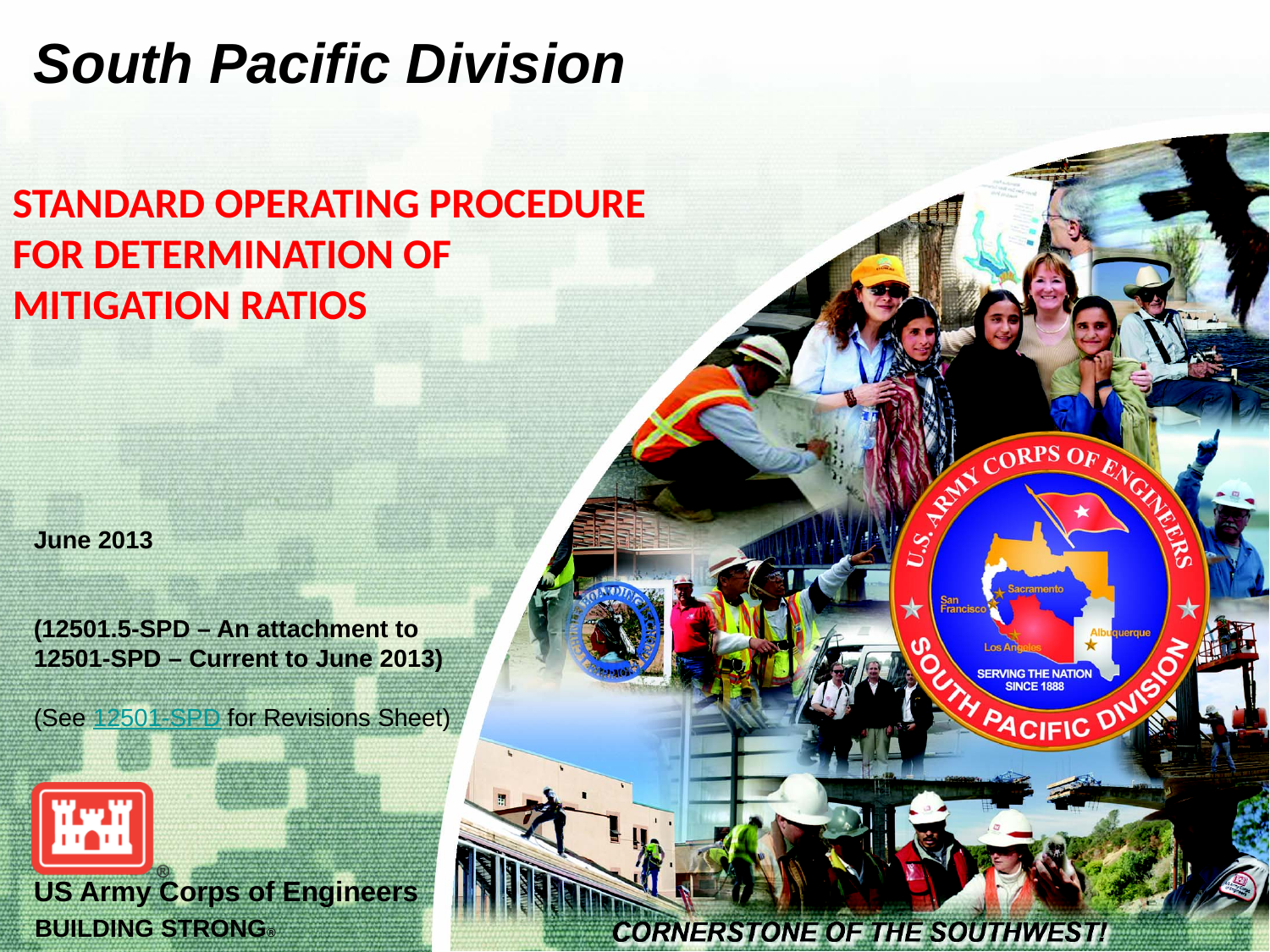

# South Pacific Division
STANDARD OPERATING PROCEDURE
FOR DETERMINATION OF
MITIGATION RATIOS
June 2013

(12501.5-SPD – An attachment to
12501-SPD – Current to June 2013)

(See 12501-SPD for Revisions Sheet)